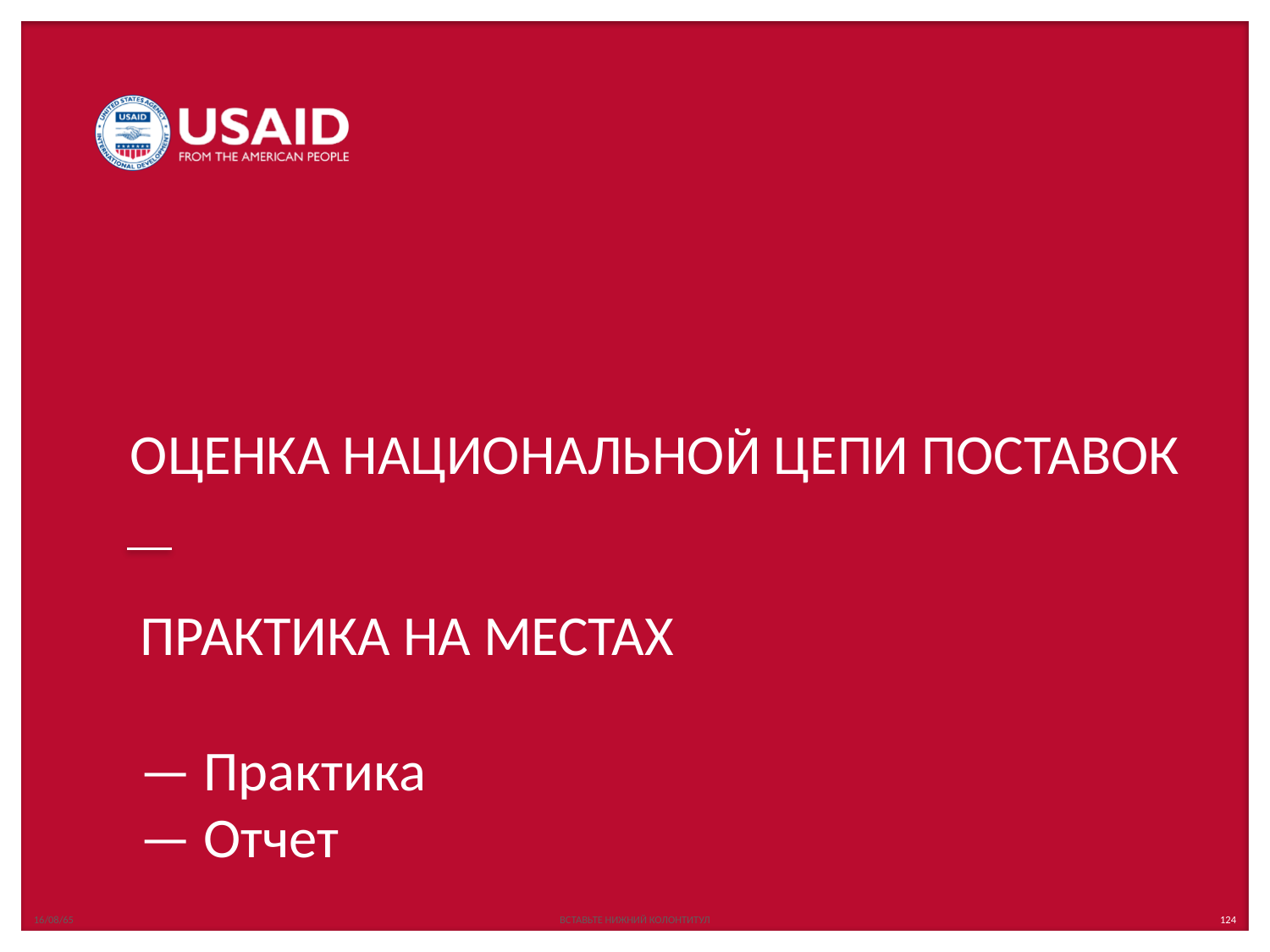

16/08/65
ВСТАВЬТЕ НИЖНИЙ КОЛОНТИТУЛ
# ПРАКТИКА НА МЕСТАХ — Практика — Отчет
124